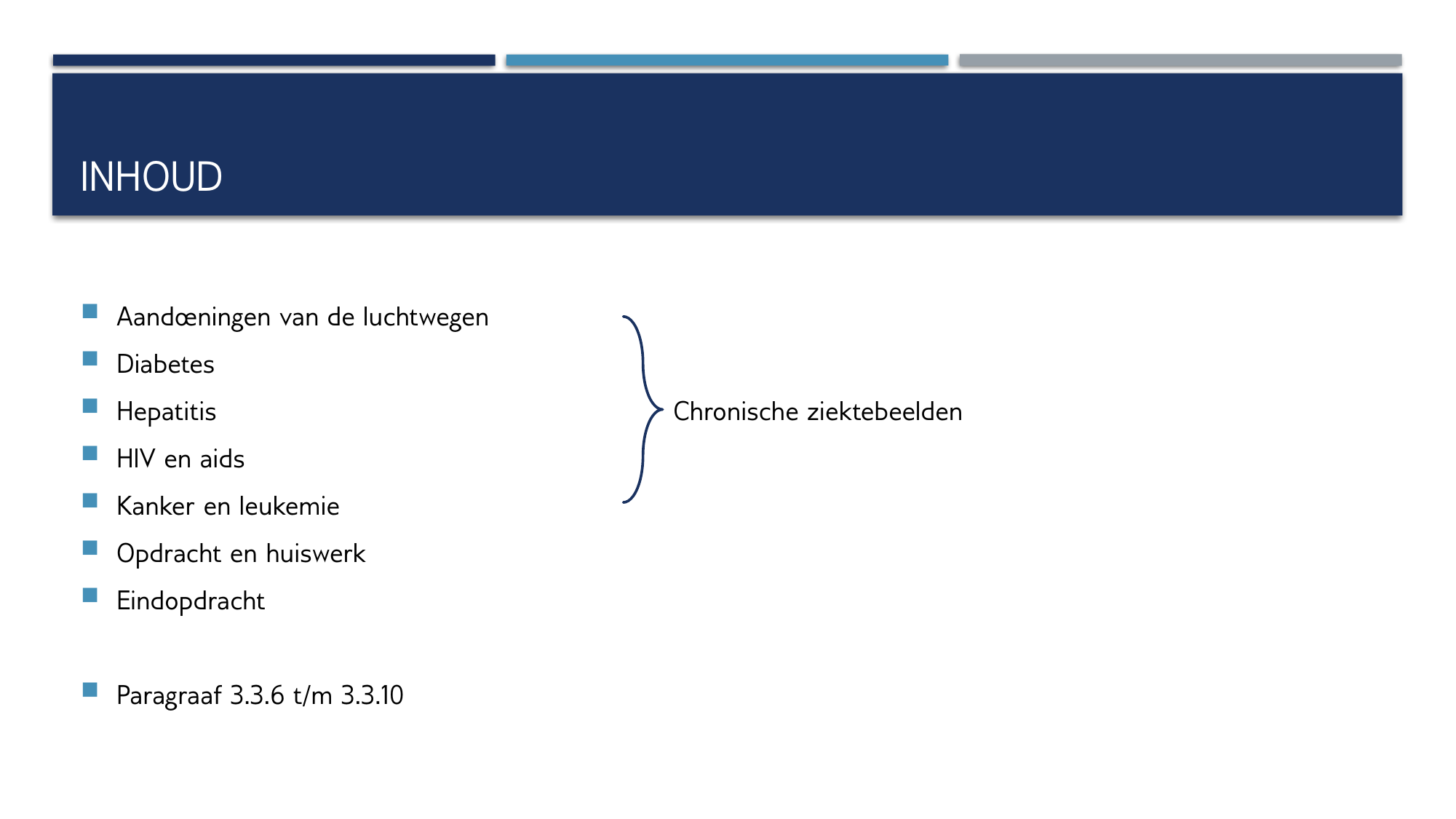

# inhoud
Aandoeningen van de luchtwegen
Diabetes
Hepatitis
HIV en aids
Kanker en leukemie
Opdracht en huiswerk
Eindopdracht

Paragraaf 3.3.6 t/m 3.3.10

Chronische ziektebeelden